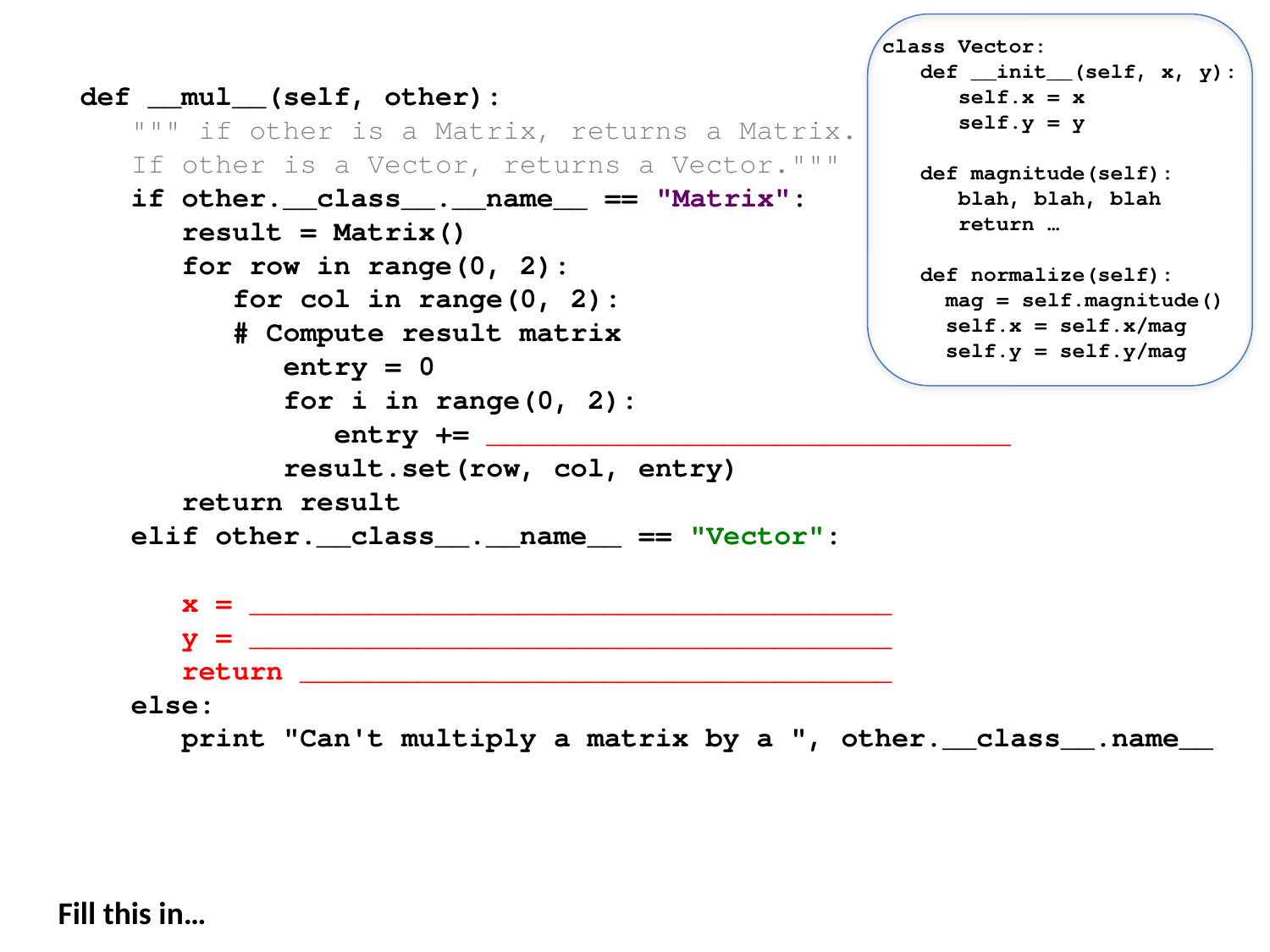

class Vector:
   def __init__(self, x, y):
      self.x = x
      self.y = y

   def magnitude(self):
      blah, blah, blah
      return …

   def normalize(self):
     mag = self.magnitude()
     self.x = self.x/mag
     self.y = self.y/mag

 def __mul__(self, other):
    """ if other is a Matrix, returns a Matrix.
    If other is a Vector, returns a Vector."""
    if other.__class__.__name__ == "Matrix":
       result = Matrix()
       for row in range(0, 2):
          for col in range(0, 2):
          # Compute result matrix
             entry = 0
             for i in range(0, 2):
                entry += _______________________________
             result.set(row, col, entry)
       return result
    elif other.__class__.__name__ == "Vector":

       x = ______________________________________
       y = ______________________________________
       return ___________________________________
    else:
       print "Can't multiply a matrix by a ", other.__class__.name__
Fill this in…